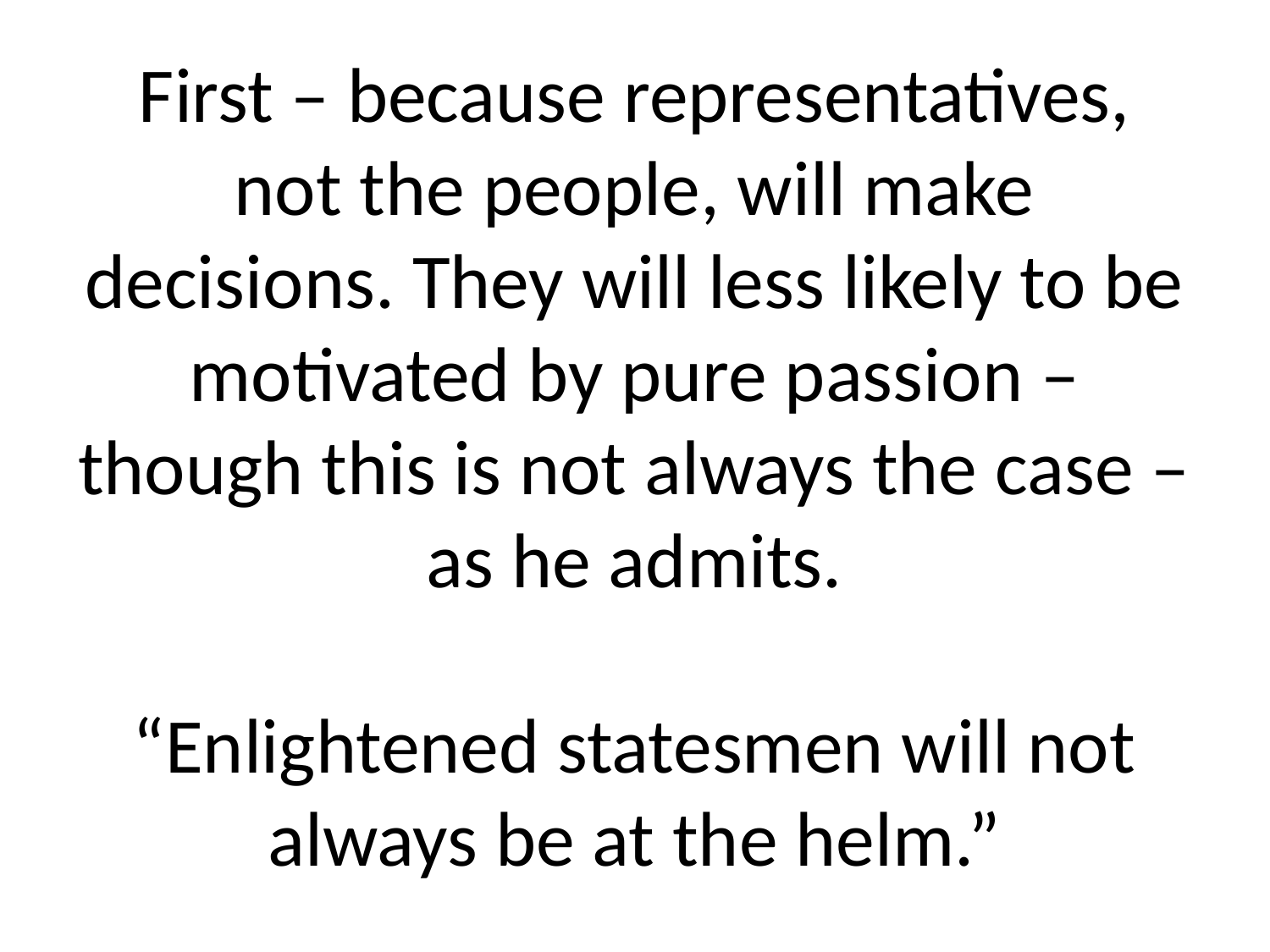

# First – because representatives, not the people, will make decisions. They will less likely to be motivated by pure passion – though this is not always the case – as he admits. “Enlightened statesmen will not always be at the helm.”